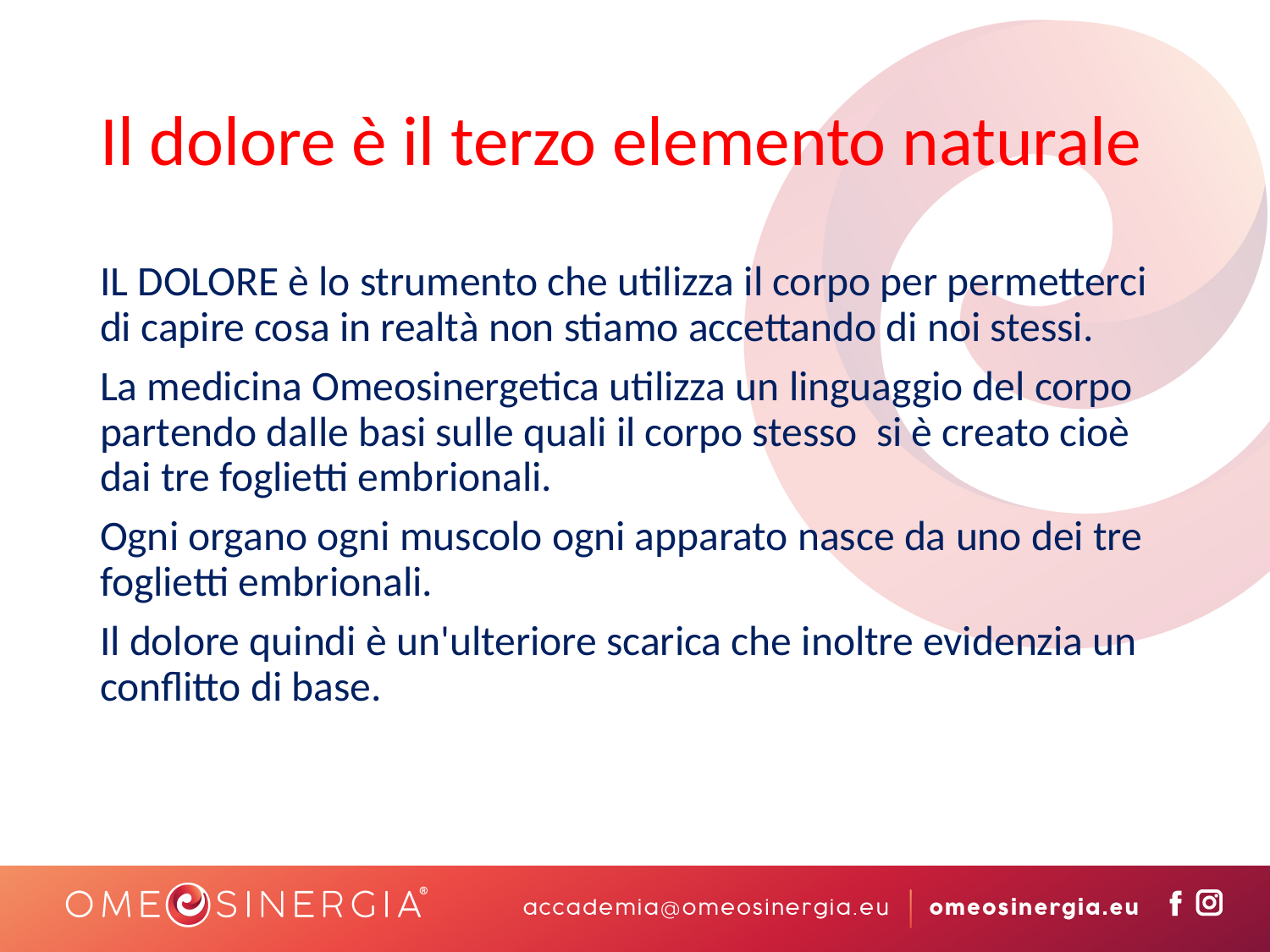

# Il dolore è il terzo elemento naturale
IL DOLORE è lo strumento che utilizza il corpo per permetterci di capire cosa in realtà non stiamo accettando di noi stessi.
La medicina Omeosinergetica utilizza un linguaggio del corpo partendo dalle basi sulle quali il corpo stesso  si è creato cioè dai tre foglietti embrionali.
Ogni organo ogni muscolo ogni apparato nasce da uno dei tre foglietti embrionali.
Il dolore quindi è un'ulteriore scarica che inoltre evidenzia un conflitto di base.